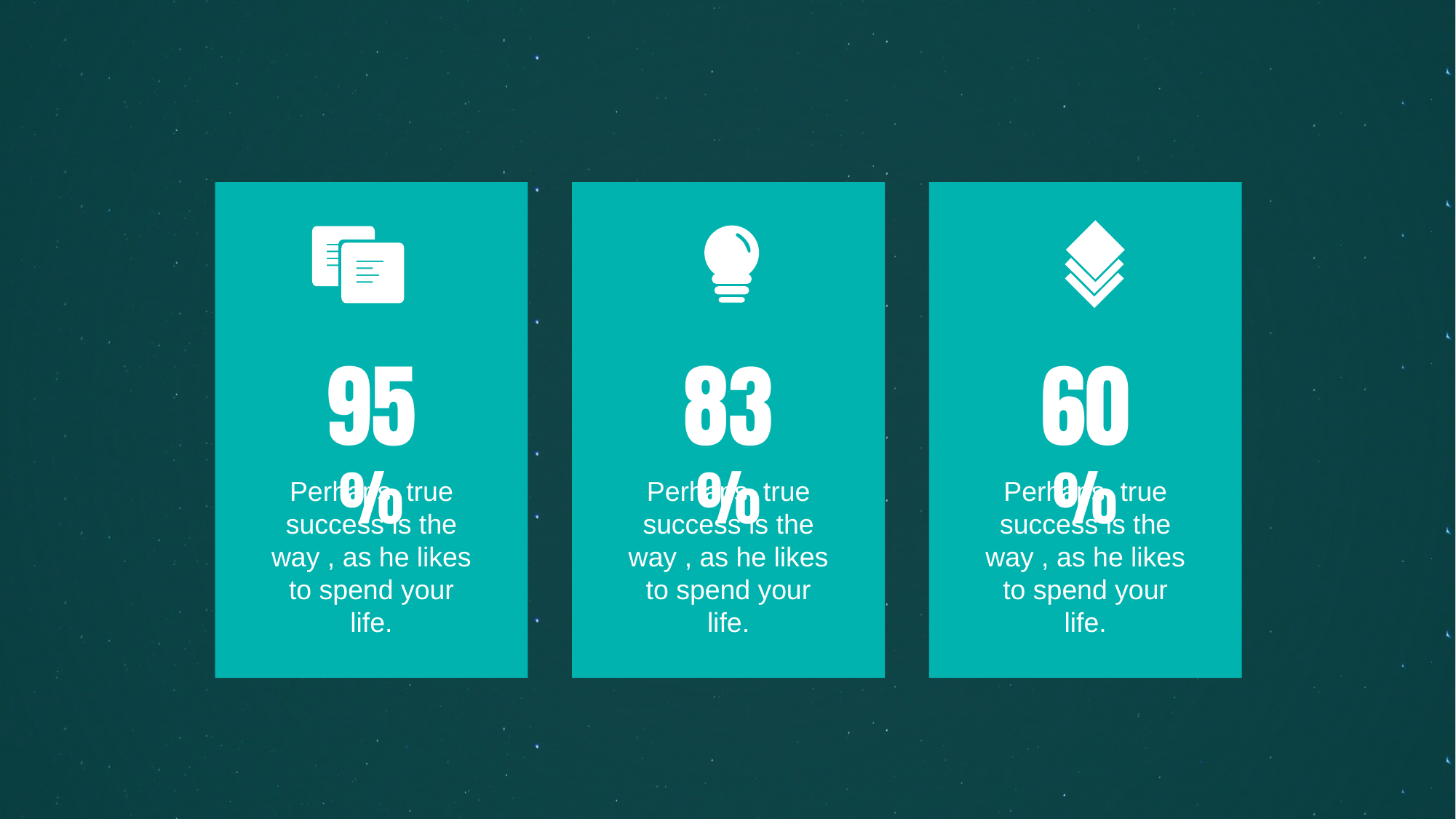

95%
83%
60%
Perhaps, true success is the way , as he likes to spend your life.
Perhaps, true success is the way , as he likes to spend your life.
Perhaps, true success is the way , as he likes to spend your life.